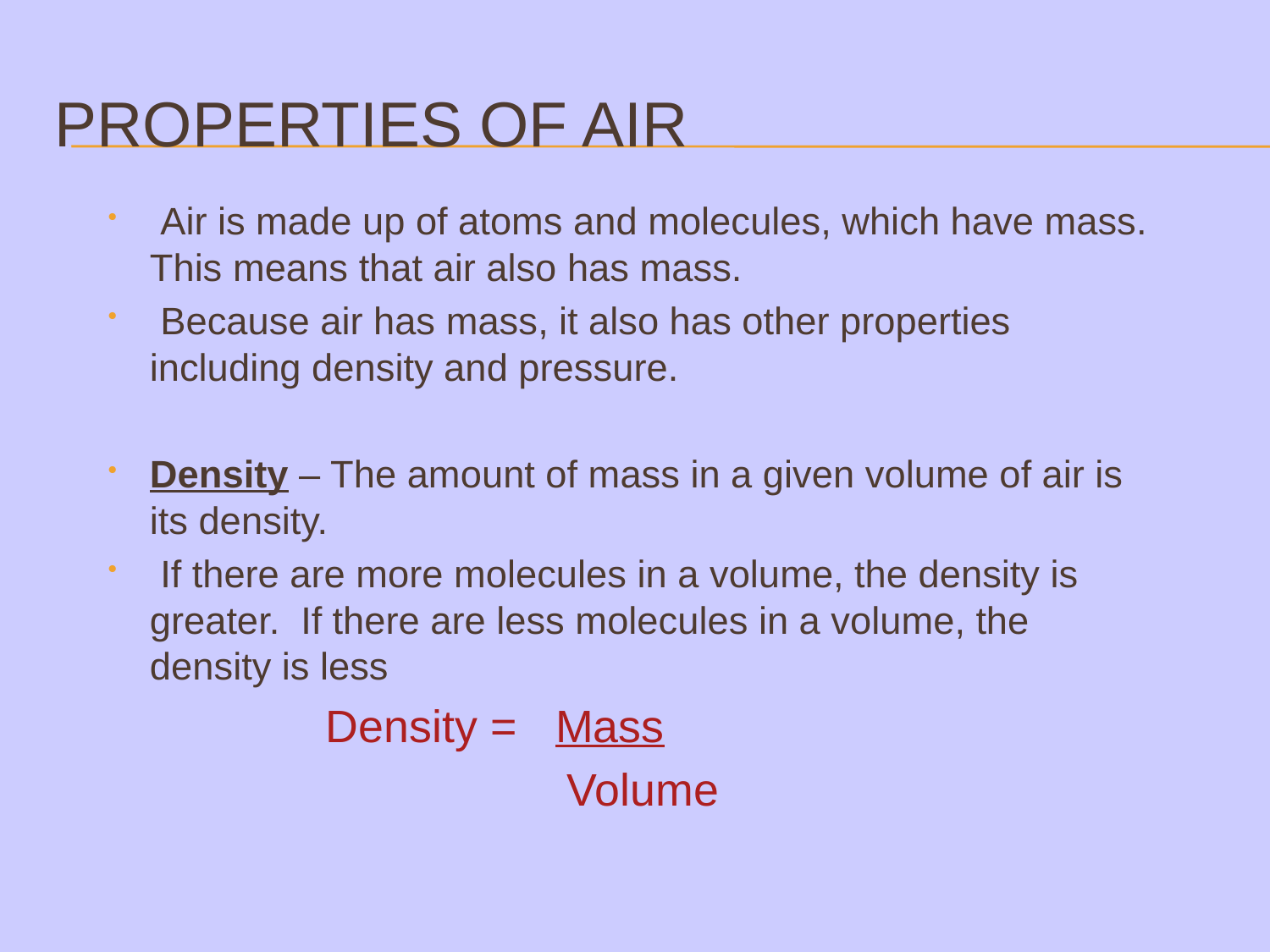

# Properties of Air
 Air is made up of atoms and molecules, which have mass.  This means that air also has mass.
 Because air has mass, it also has other properties including density and pressure.

Density – The amount of mass in a given volume of air is its density.
 If there are more molecules in a volume, the density is greater.  If there are less molecules in a volume, the density is less
    Density =   Mass
                       Volume